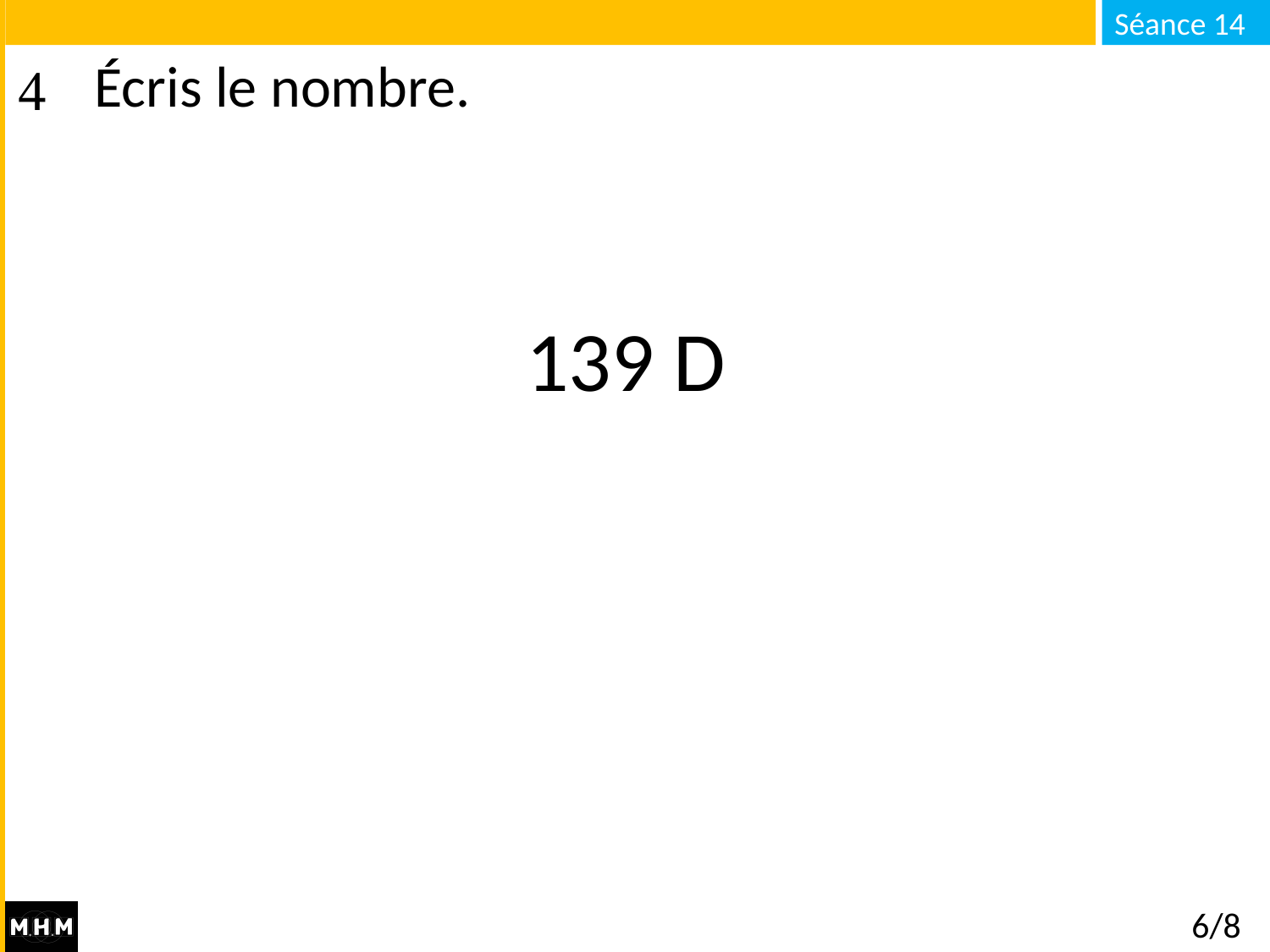

# Écris le nombre.
139 D
6/8